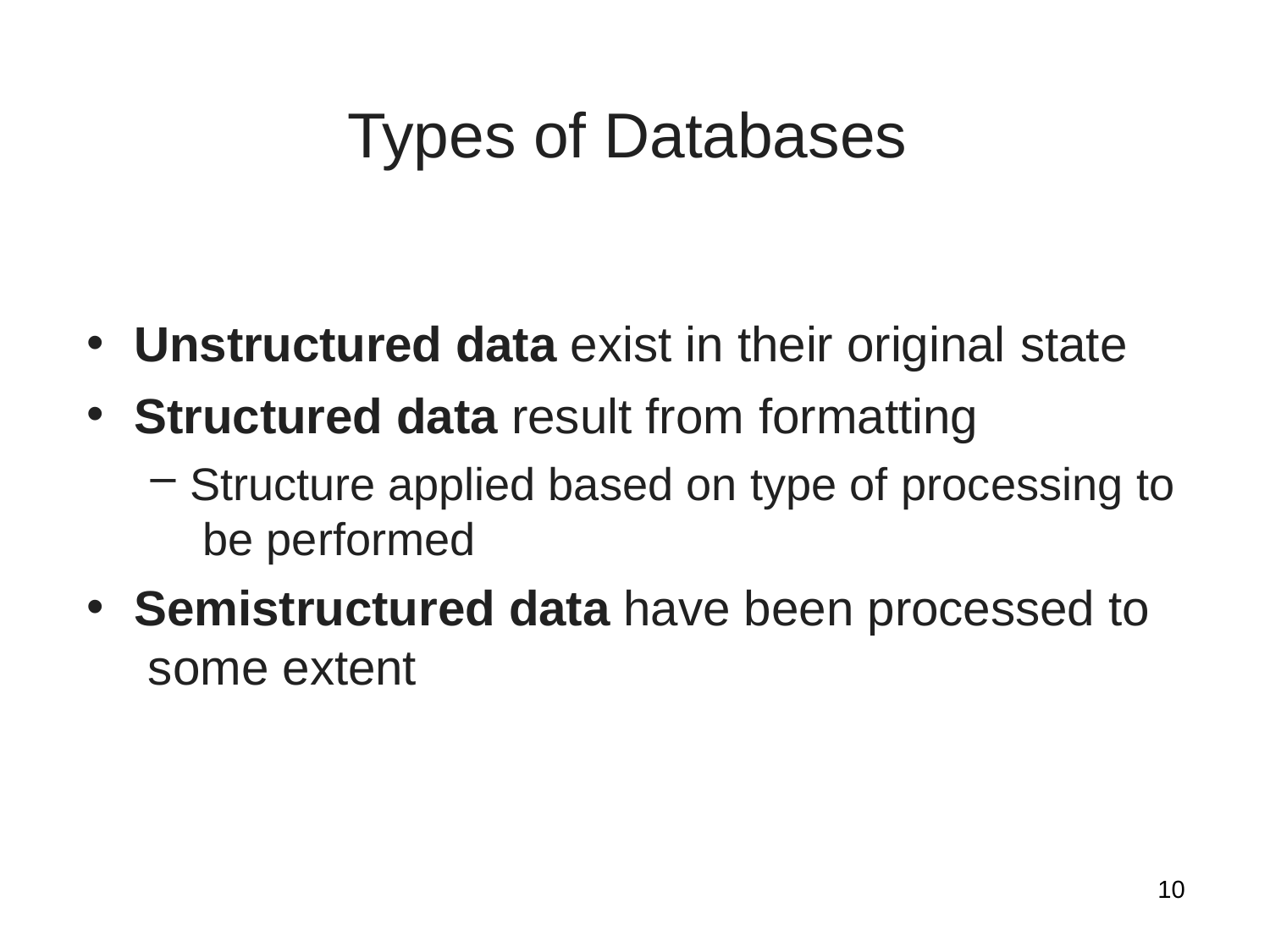

# Types of Databases

Unstructured data exist in their original state
Structured data result from formatting
Structure applied based on type of processing to  be performed
Semistructured data have been processed to  some extent
10